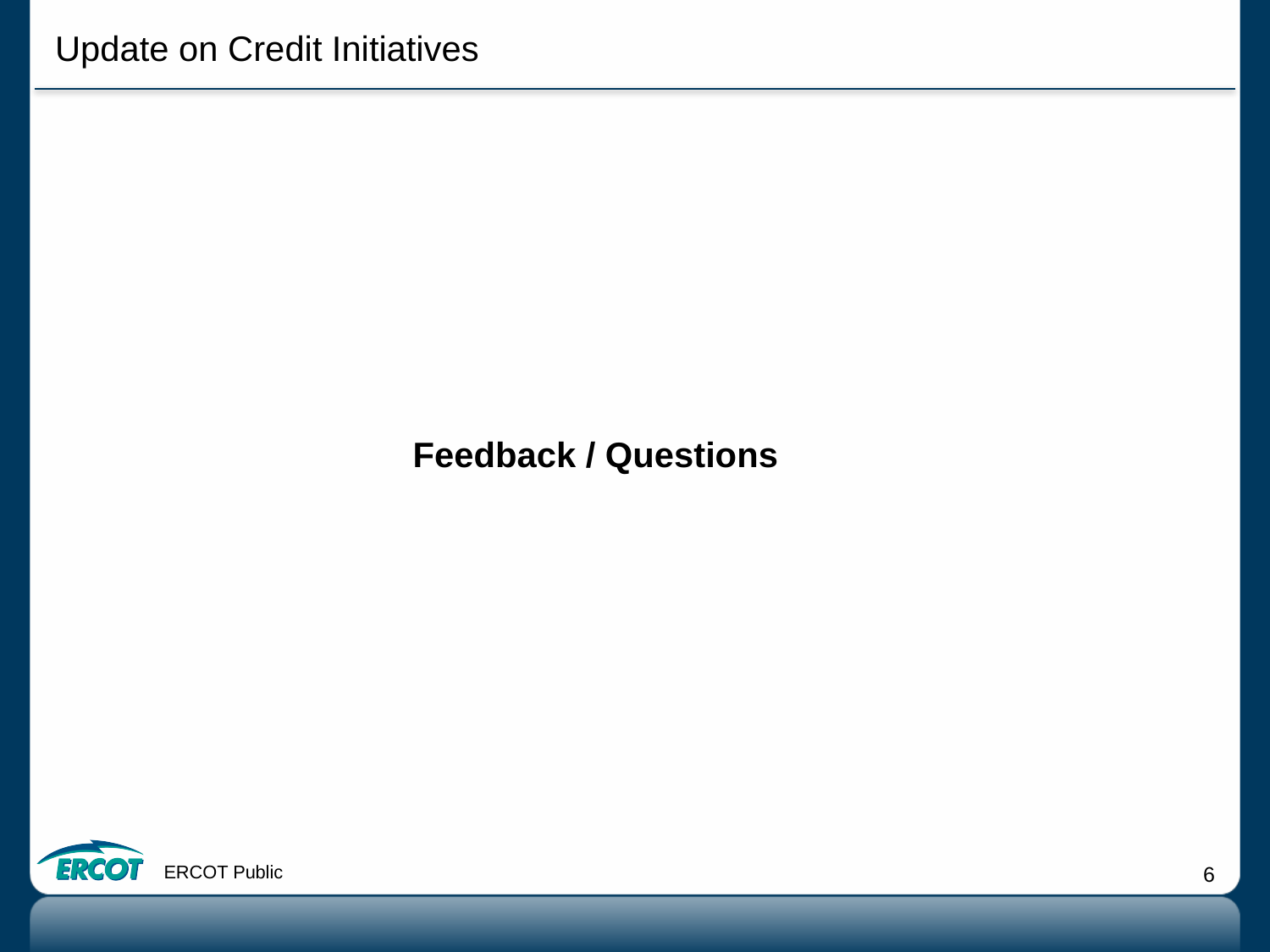

Update on Credit Initiatives
Feedback / Questions
ERCOT Public